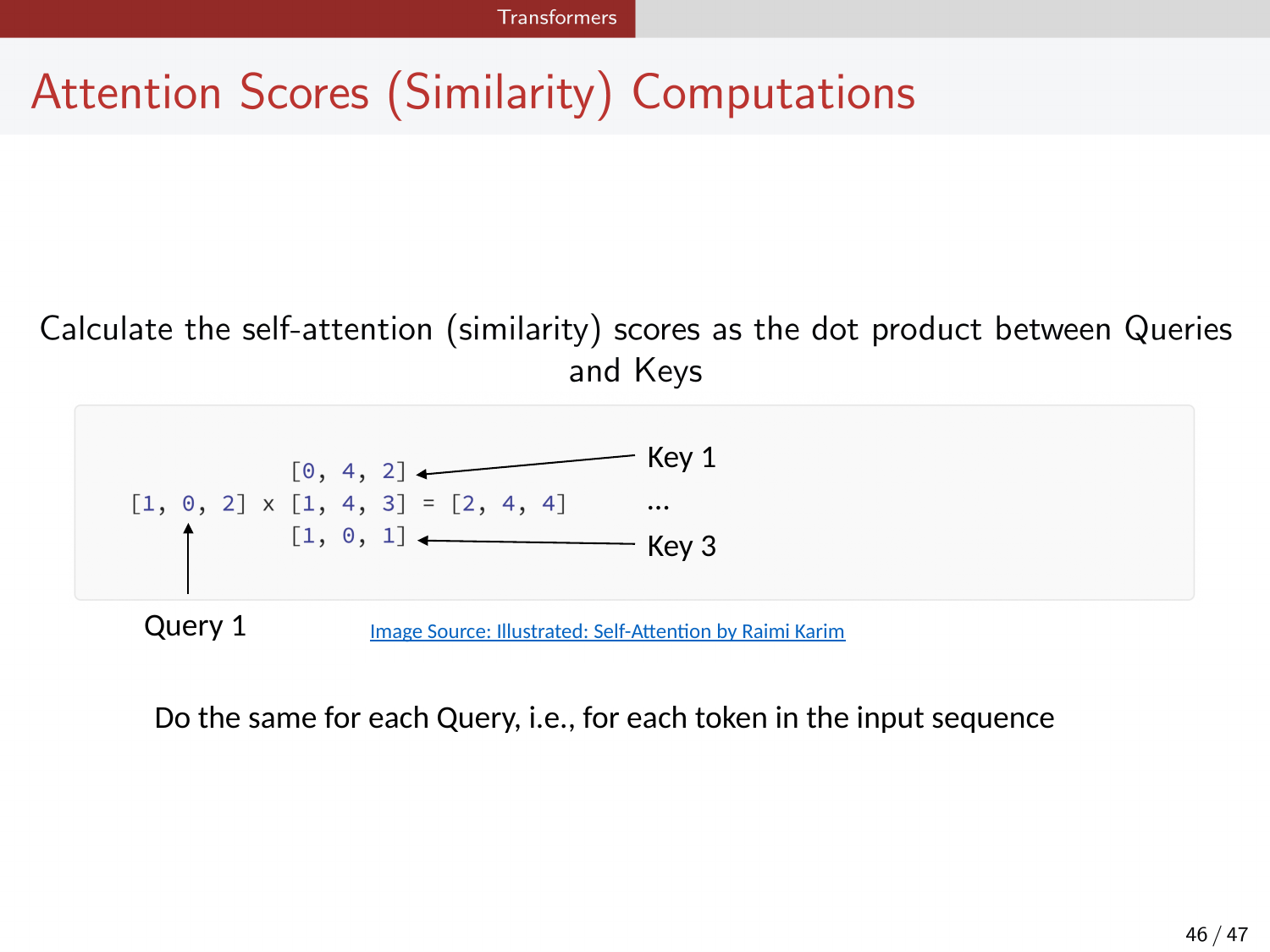

Key 1
…
Key 3
Query 1
Image Source: Illustrated: Self-Attention by Raimi Karim

Do the same for each Query, i.e., for each token in the input sequence